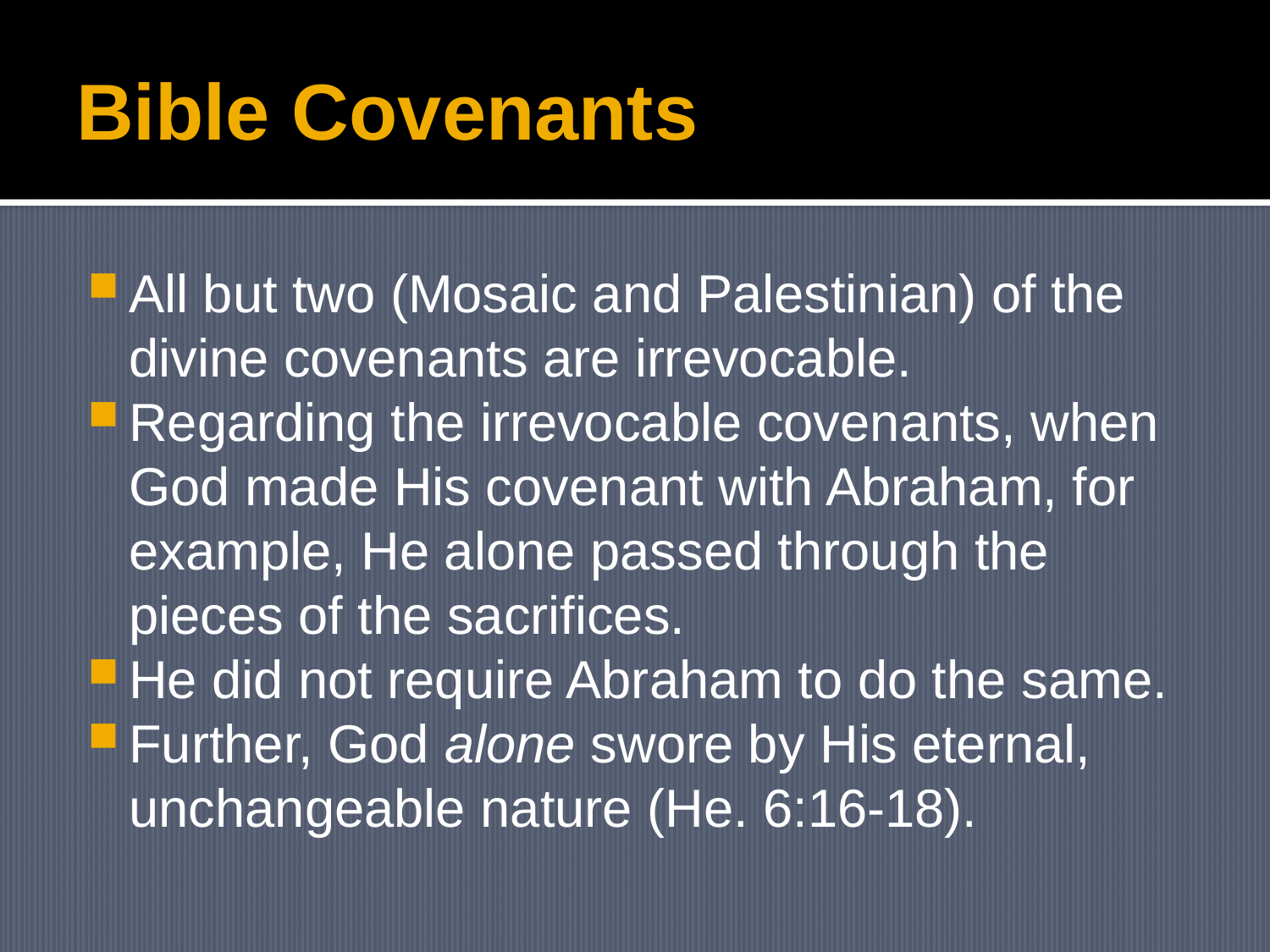

# Bible Covenants
All but two (Mosaic and Palestinian) of the divine covenants are irrevocable.
Regarding the irrevocable covenants, when God made His covenant with Abraham, for example, He alone passed through the pieces of the sacrifices.
He did not require Abraham to do the same.
Further, God alone swore by His eternal, unchangeable nature (He. 6:16-18).